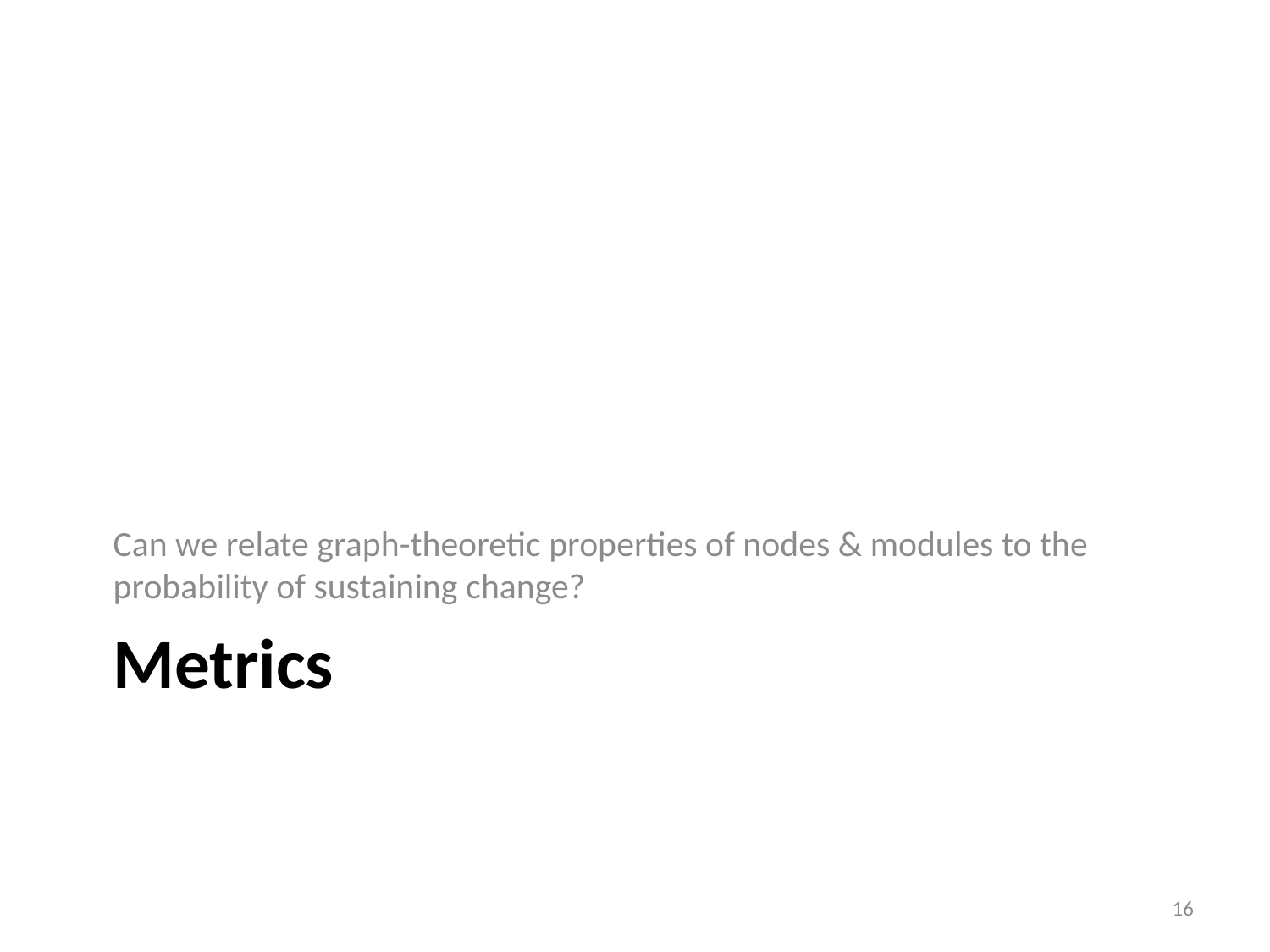

Can we relate graph-theoretic properties of nodes & modules to the probability of sustaining change?
# Metrics
16